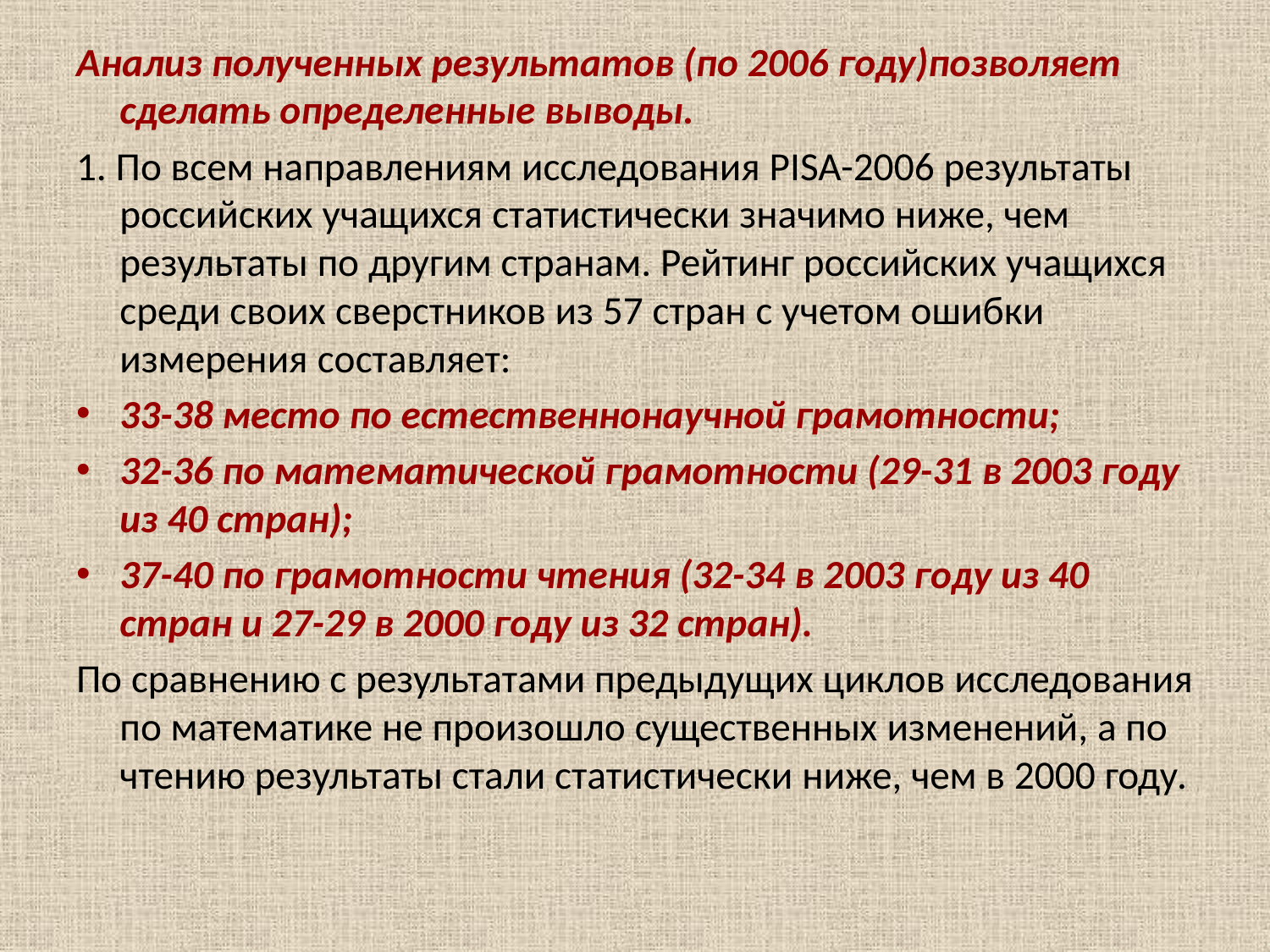

Анализ полученных результатов (по 2006 году)позволяет сделать определенные выводы.
1. По всем направлениям исследования PISA-2006 результаты российских учащихся статистически значимо ниже, чем результаты по другим странам. Рейтинг российских учащихся среди своих сверстников из 57 стран с учетом ошибки измерения составляет:
33-38 место по естественнонаучной грамотности;
32-36 по математической грамотности (29-31 в 2003 году из 40 стран);
37-40 по грамотности чтения (32-34 в 2003 году из 40 стран и 27-29 в 2000 году из 32 стран).
По сравнению с результатами предыдущих циклов исследования по математике не произошло существенных изменений, а по чтению результаты стали статистически ниже, чем в 2000 году.